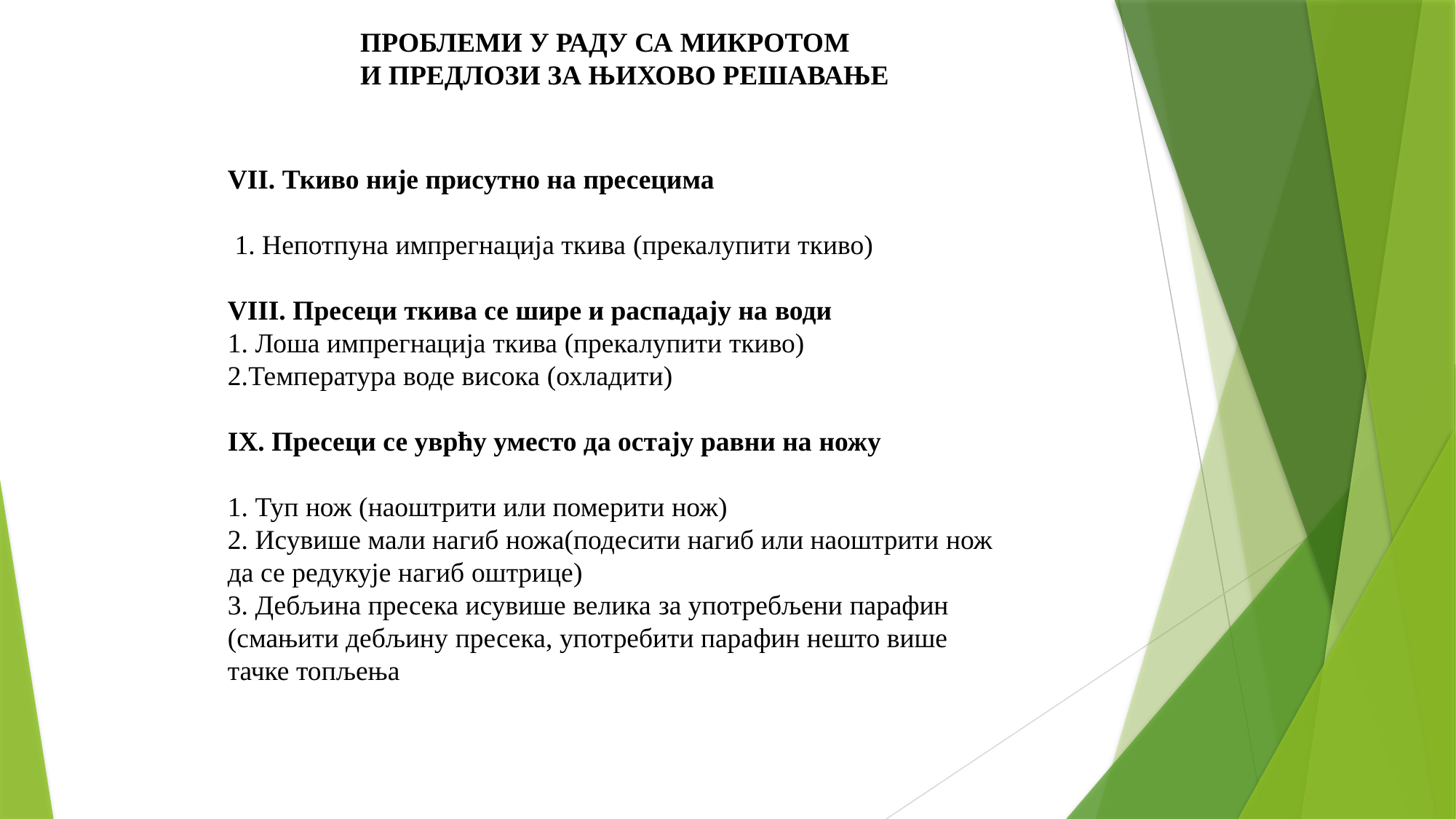

ПРОБЛЕМИ У РАДУ СА МИКРОТОМ
И ПРЕДЛОЗИ ЗА ЊИХОВО РЕШАВАЊЕ
VII. Ткиво није присутно на пресецима

 1. Непотпуна импрегнација ткива (прекалупити ткиво)

VIII. Пресеци ткива се шире и распадају на води
1. Лоша импрегнација ткива (прекалупити ткиво)
2.Температура воде висока (охладити)

IX. Пресеци се уврћу уместо да остају равни на ножу

1. Туп нож (наоштрити или померити нож)
2. Исувише мали нагиб ножа(подесити нагиб или наоштрити нож да се редукује нагиб оштрице)
3. Дебљина пресека исувише велика за употребљени парафин (смањити дебљину пресека, употребити парафин нешто више тачке топљења